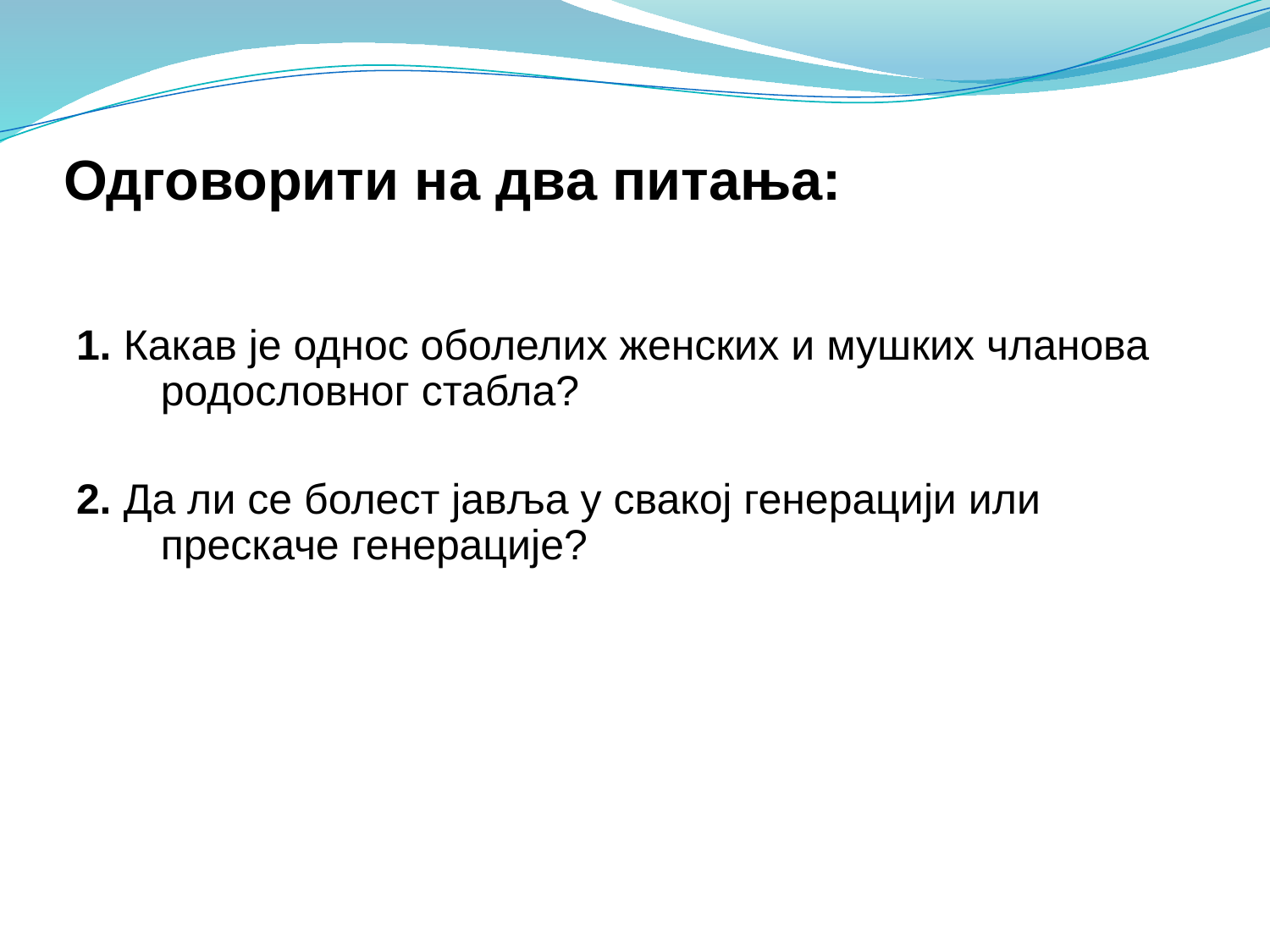

# Одговорити на два питања:
1. Какав је однос оболелих женских и мушких чланова родословног стабла?

2. Да ли се болест јавља у свакој генерацији или прескаче генерације?